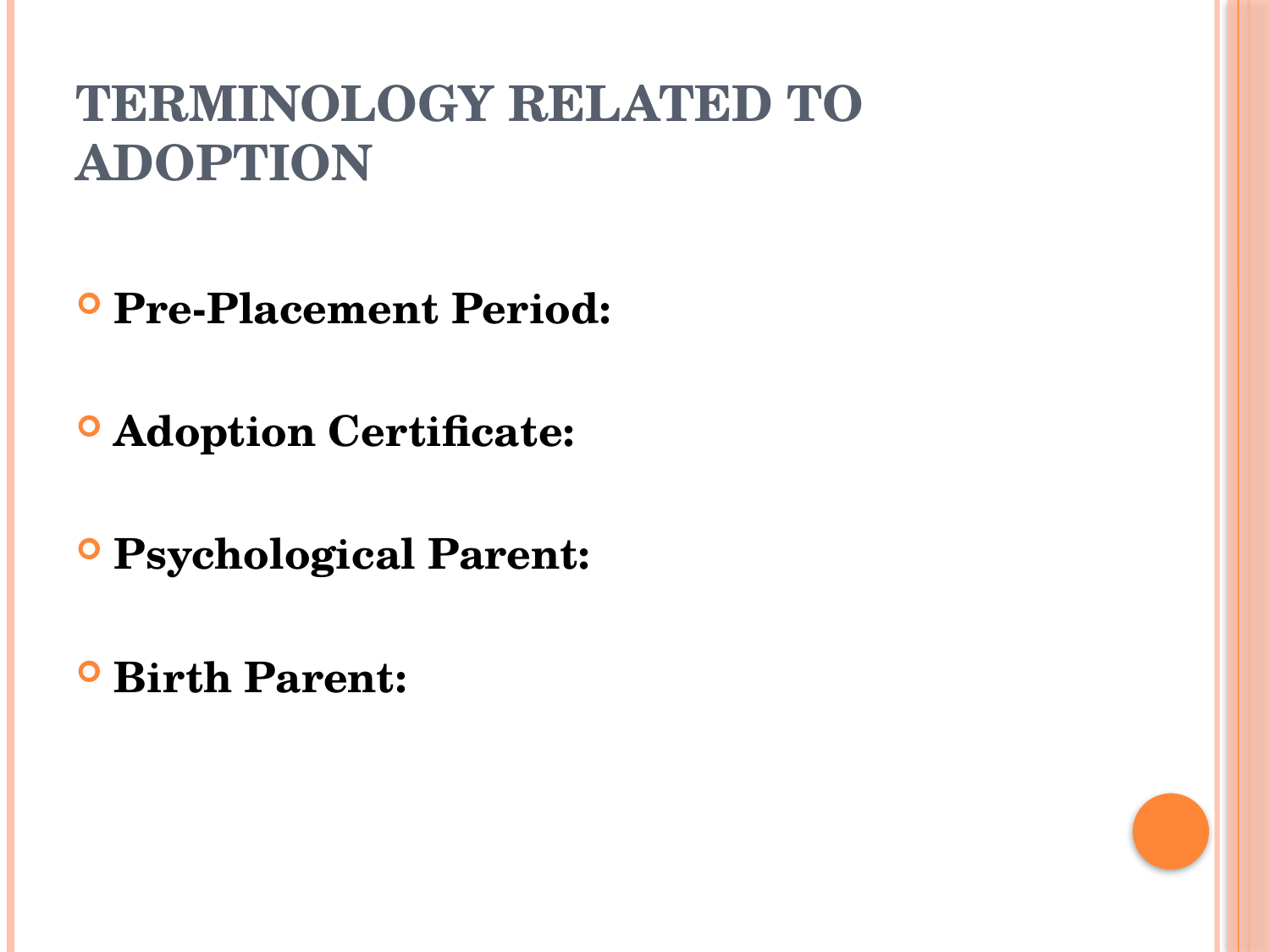

# Terminology related to adoption
Pre-Placement Period:

Adoption Certificate:

Psychological Parent:

Birth Parent: